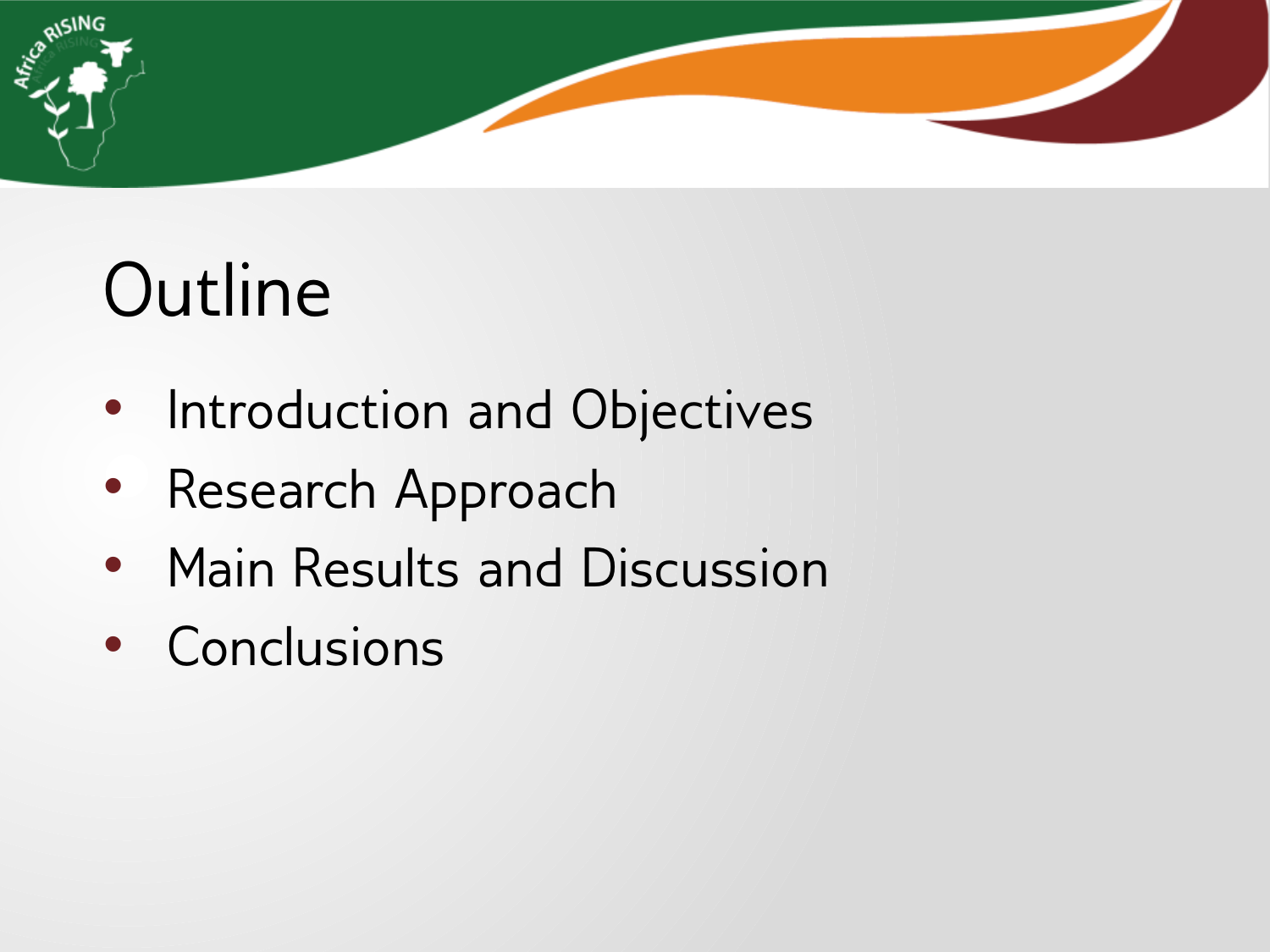

Outline
Introduction and Objectives
Research Approach
Main Results and Discussion
Conclusions